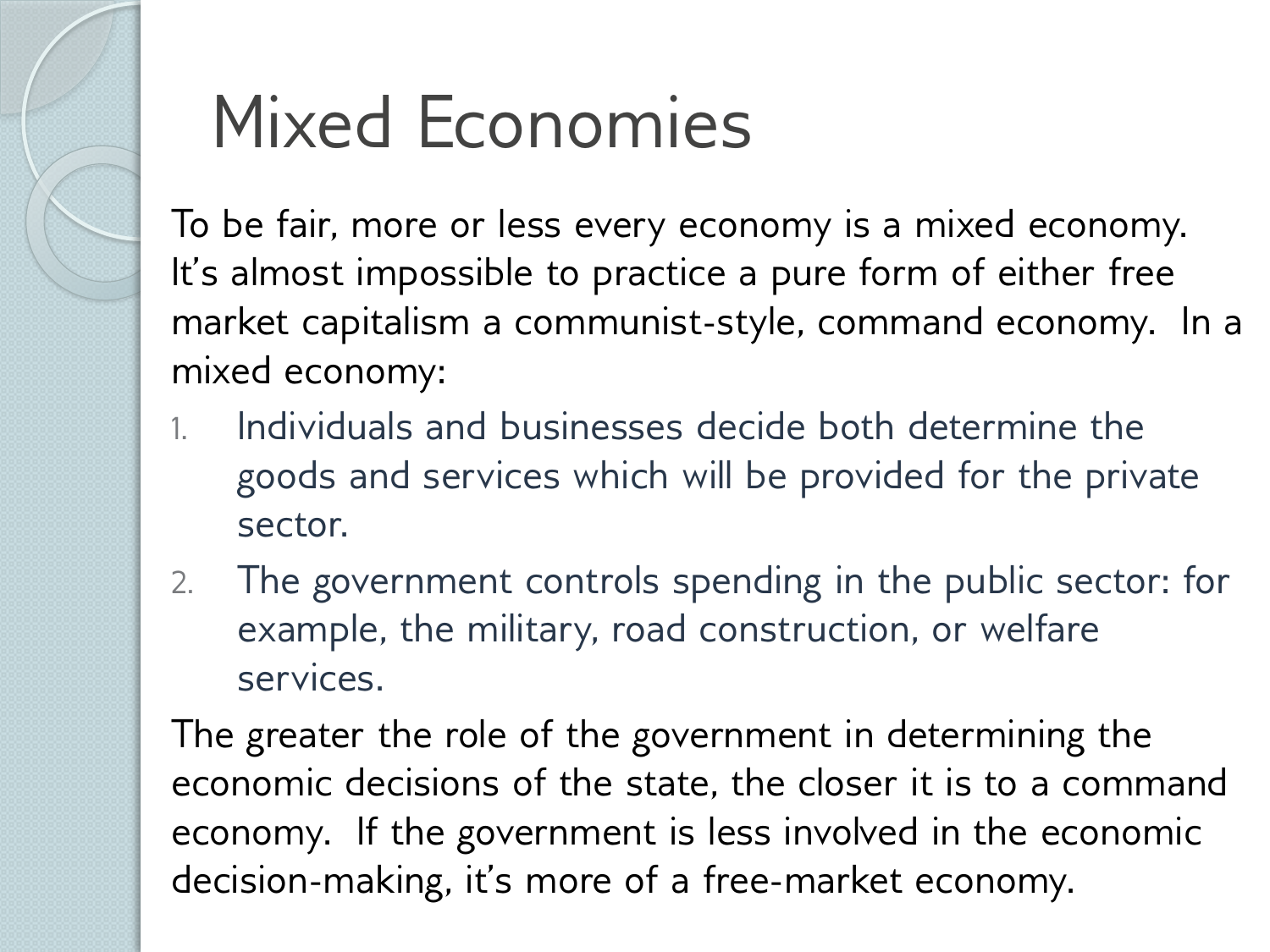

# Mixed Economies
To be fair, more or less every economy is a mixed economy.  It’s almost impossible to practice a pure form of either free market capitalism a communist-style, command economy.  In a mixed economy:
Individuals and businesses decide both determine the goods and services which will be provided for the private sector.
The government controls spending in the public sector: for example, the military, road construction, or welfare services.
The greater the role of the government in determining the economic decisions of the state, the closer it is to a command economy.  If the government is less involved in the economic decision-making, it’s more of a free-market economy.